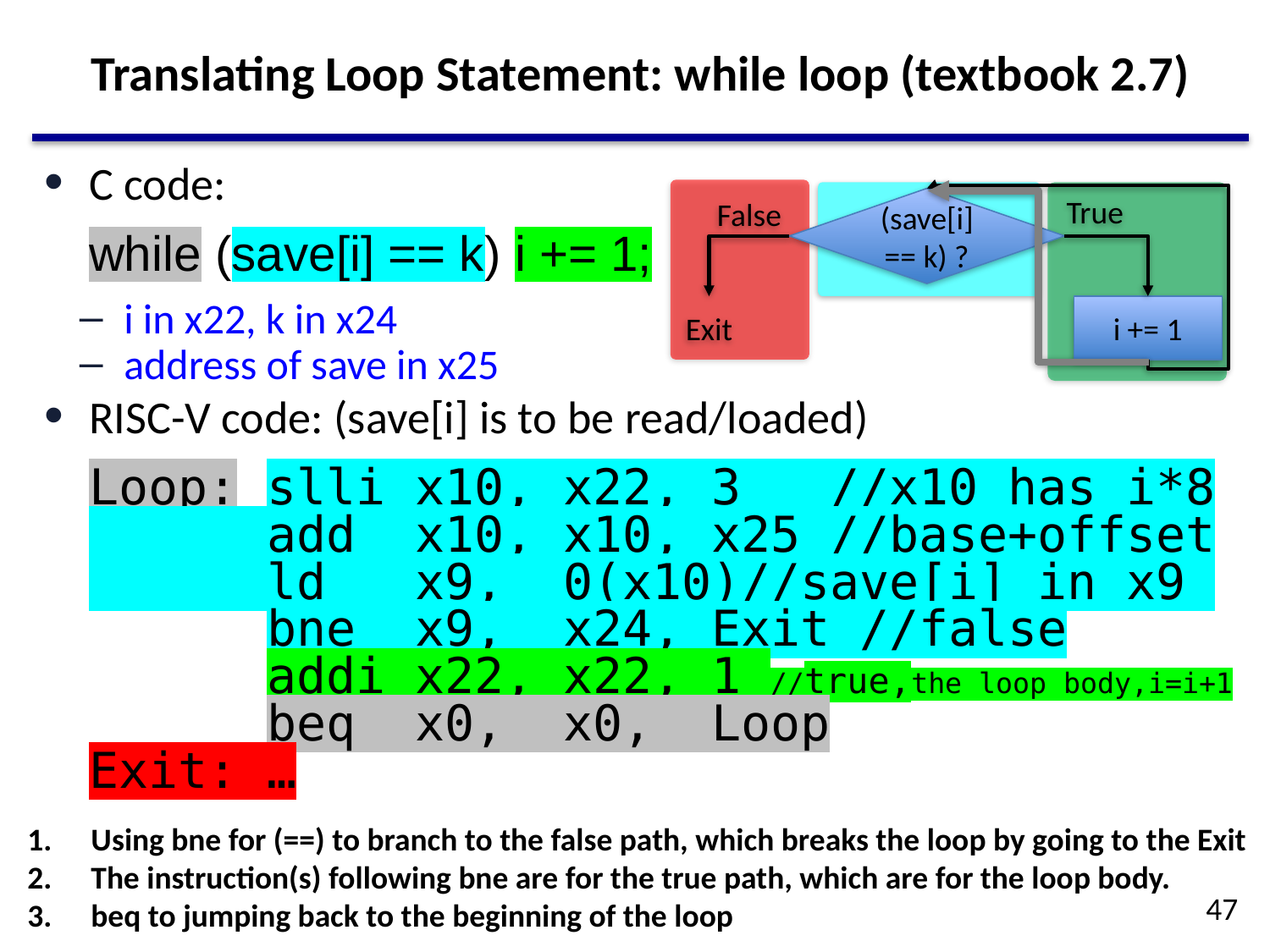

# Translating Loop Statement: while loop (textbook 2.7)
C code:
	while (save[i] == k) i += 1;
i in x22, k in x24
address of save in x25
RISC-V code: (save[i] is to be read/loaded)
	Loop: slli x10, x22, 3   //x10 has i*8
      add  x10, x10, x25 //base+offset
      ld   x9,  0(x10)//save[i] in x9
      bne  x9,  x24, Exit //false
      addi x22, x22, 1 //true,the loop body,i=i+1
      beq  x0,  x0,  Loop
Exit: …
True
False
(save[i] == k) ?
Exit
i += 1

Using bne for (==) to branch to the false path, which breaks the loop by going to the Exit
The instruction(s) following bne are for the true path, which are for the loop body.
beq to jumping back to the beginning of the loop
47